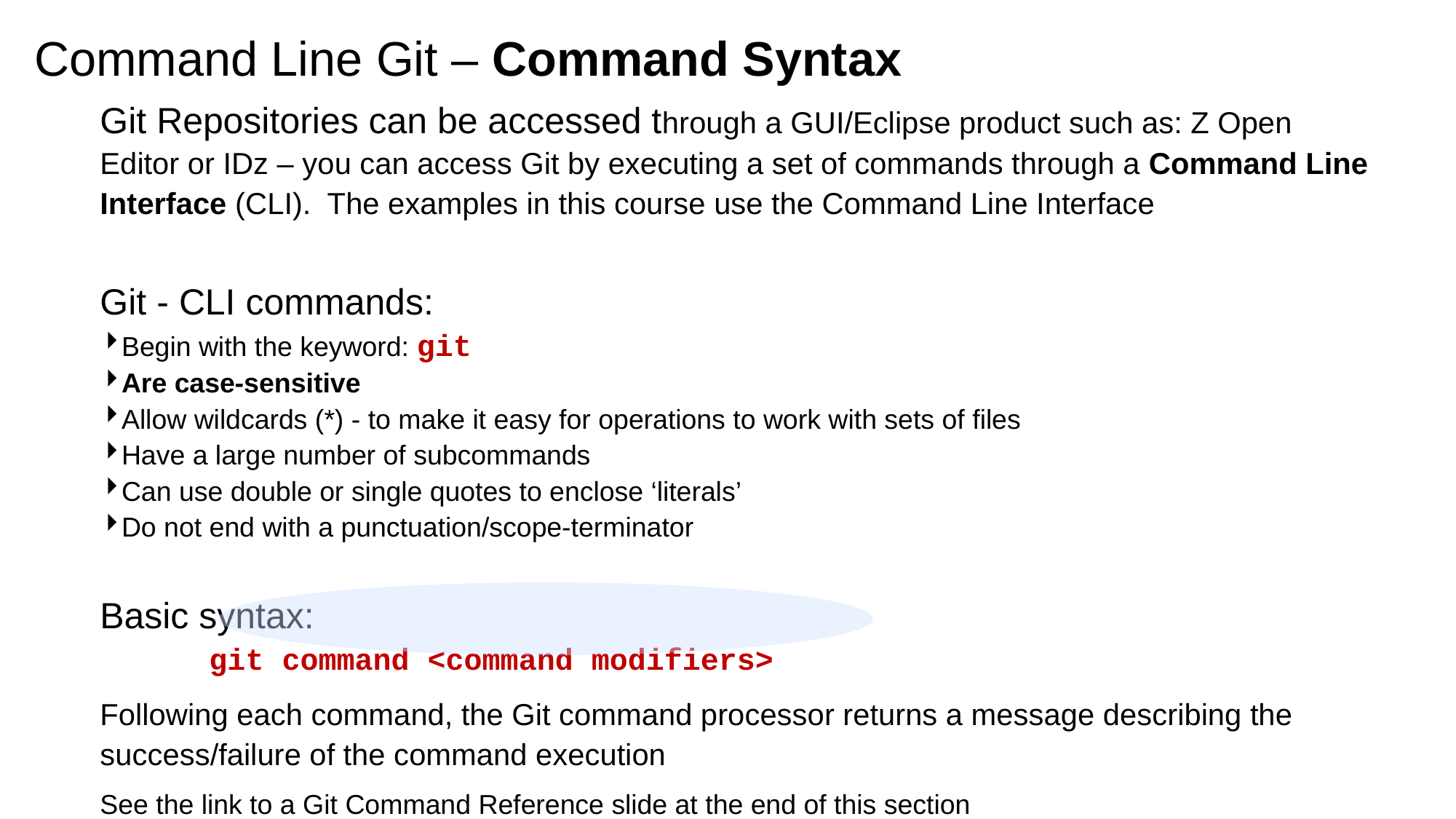

# Command Line Git – Command Syntax
Git Repositories can be accessed through a GUI/Eclipse product such as: Z Open
Editor or IDz – you can access Git by executing a set of commands through a Command Line Interface (CLI).  The examples in this course use the Command Line Interface

Git - CLI commands:
Begin with the keyword: git
Are case-sensitive
Allow wildcards (*) - to make it easy for operations to work with sets of files
Have a large number of subcommands
Can use double or single quotes to enclose ‘literals’
Do not end with a punctuation/scope-terminator

Basic syntax:
	git command <command modifiers>

Following each command, the Git command processor returns a message describing the success/failure of the command execution

See the link to a Git Command Reference slide at the end of this section